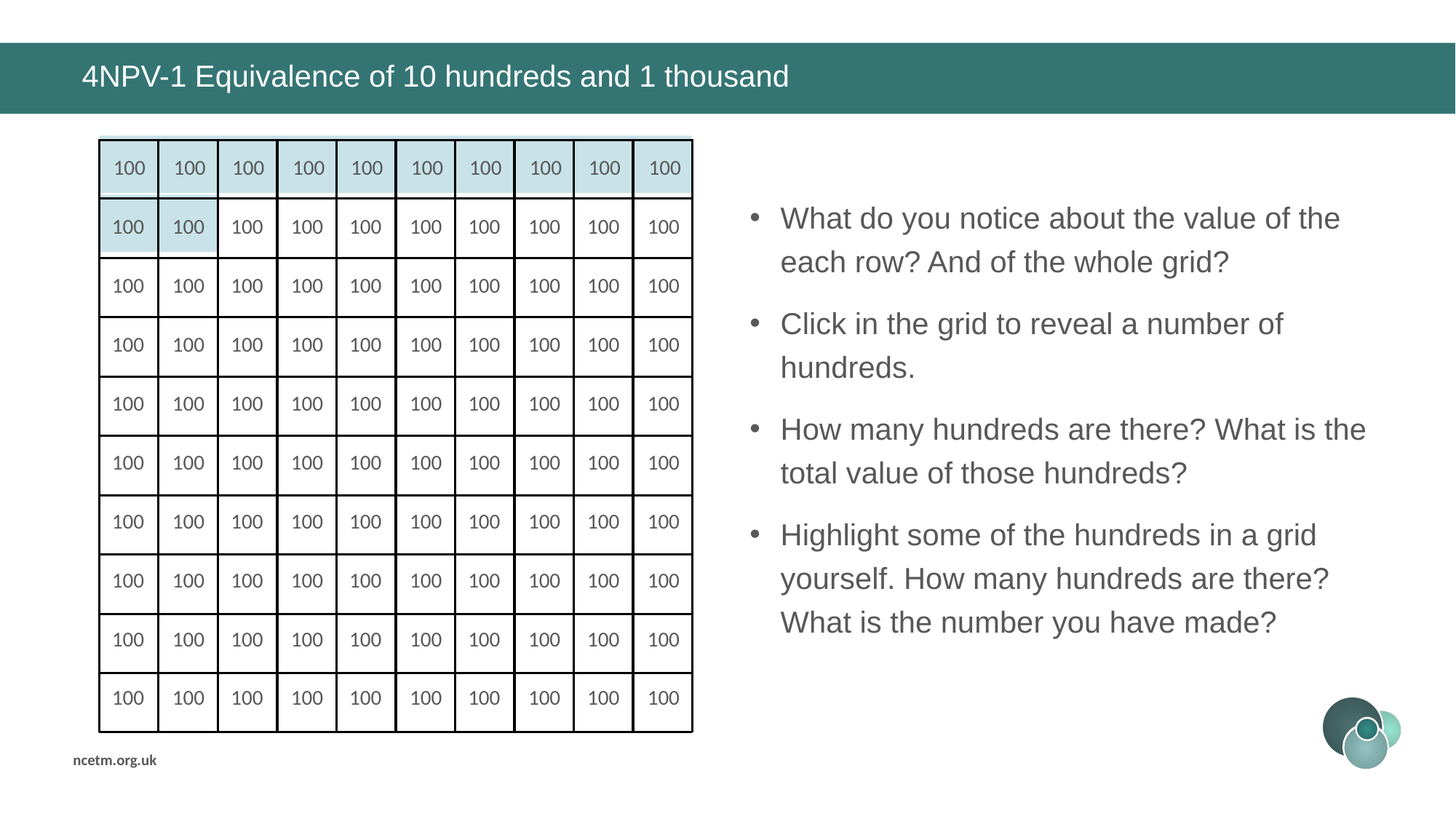

# 4NPV-1 Equivalence of 10 hundreds and 1 thousand

100
100
100
100
100
100
100
100
100
100
100
100
100
100
100
100
100
100
100
100
100
100
100
100
100
100
100
100
100
100
100
100
100
100
100
100
100
100
100
100
100
100
100
100
100
100
100
100
100
100
100
100
100
100
100
100
100
100
100
100
100
100
100
100
100
100
100
100
100
100
100
100
100
100
100
100
100
100
100
100
100
100
100
100
100
100
100
100
100
100
100
100
100
100
100
100
100
100
100
100
What do you notice about the value of the each row? And of the whole grid?
Click in the grid to reveal a number of hundreds.
How many hundreds are there? What is the total value of those hundreds?
Highlight some of the hundreds in a grid yourself. How many hundreds are there? What is the number you have made?